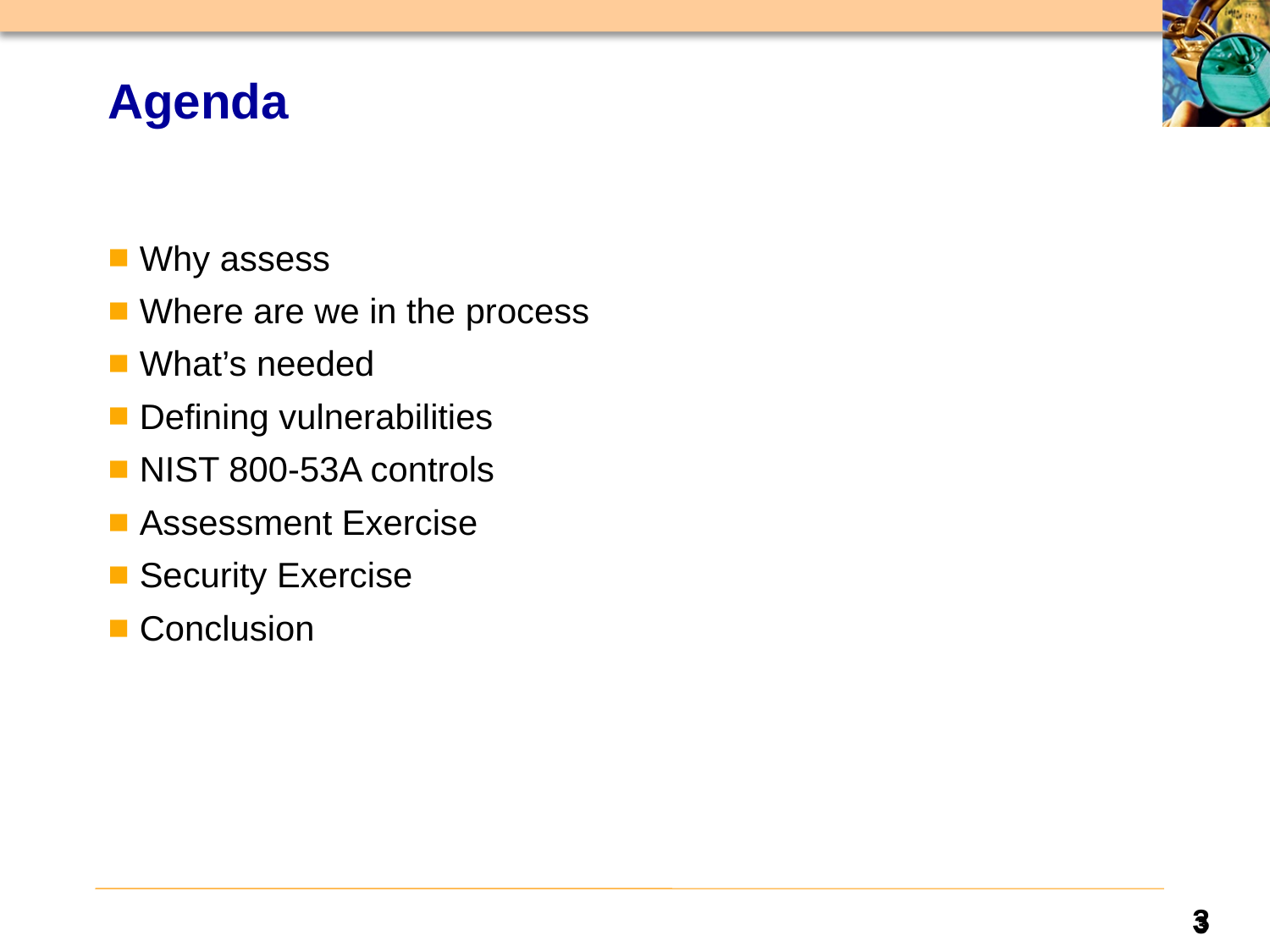

# Agenda

Why assess
Where are we in the process
What’s needed
Defining vulnerabilities
NIST 800-53A controls
Assessment Exercise
Security Exercise
Conclusion
3